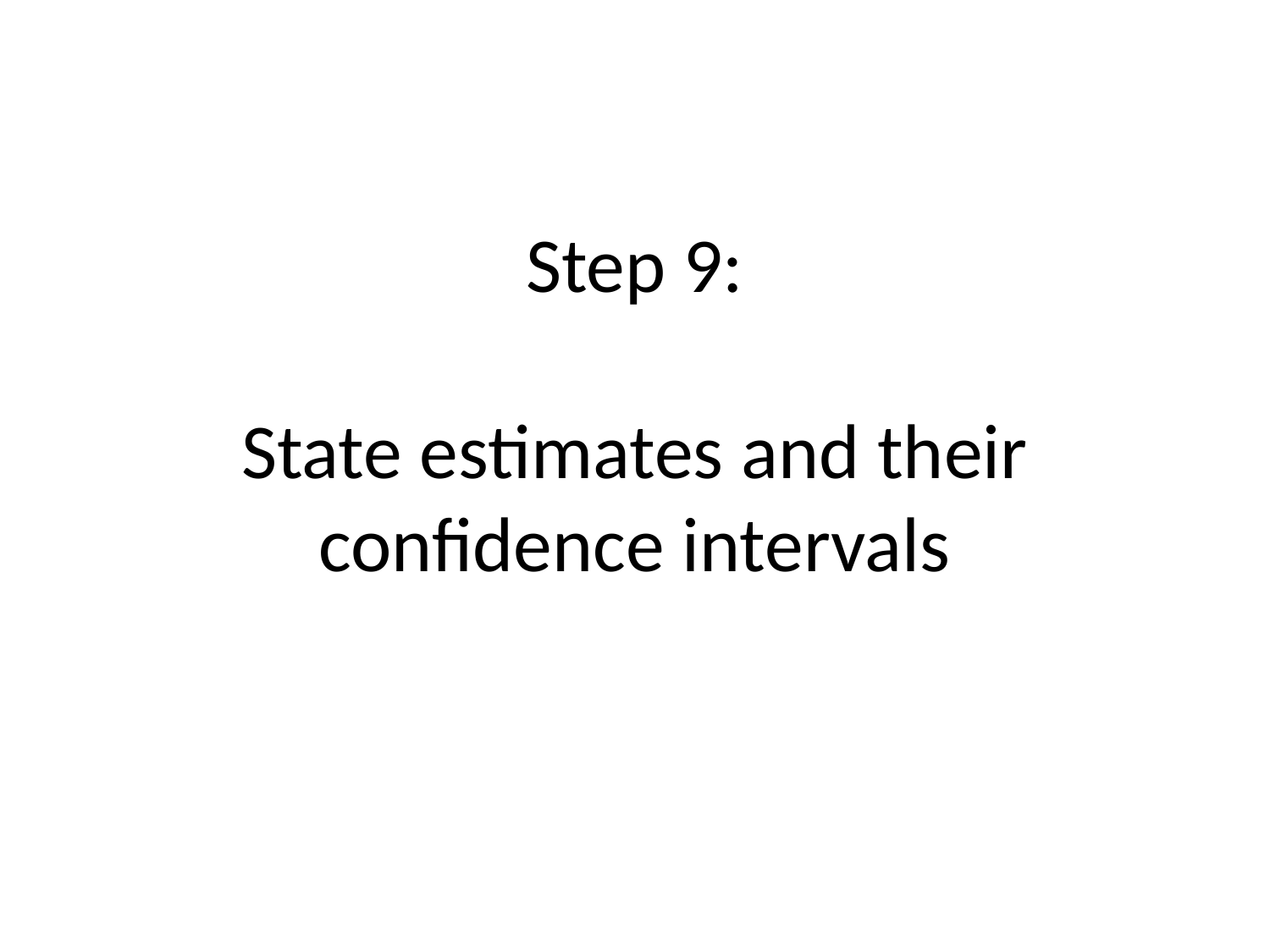

# Step 9: State estimates and their confidence intervals